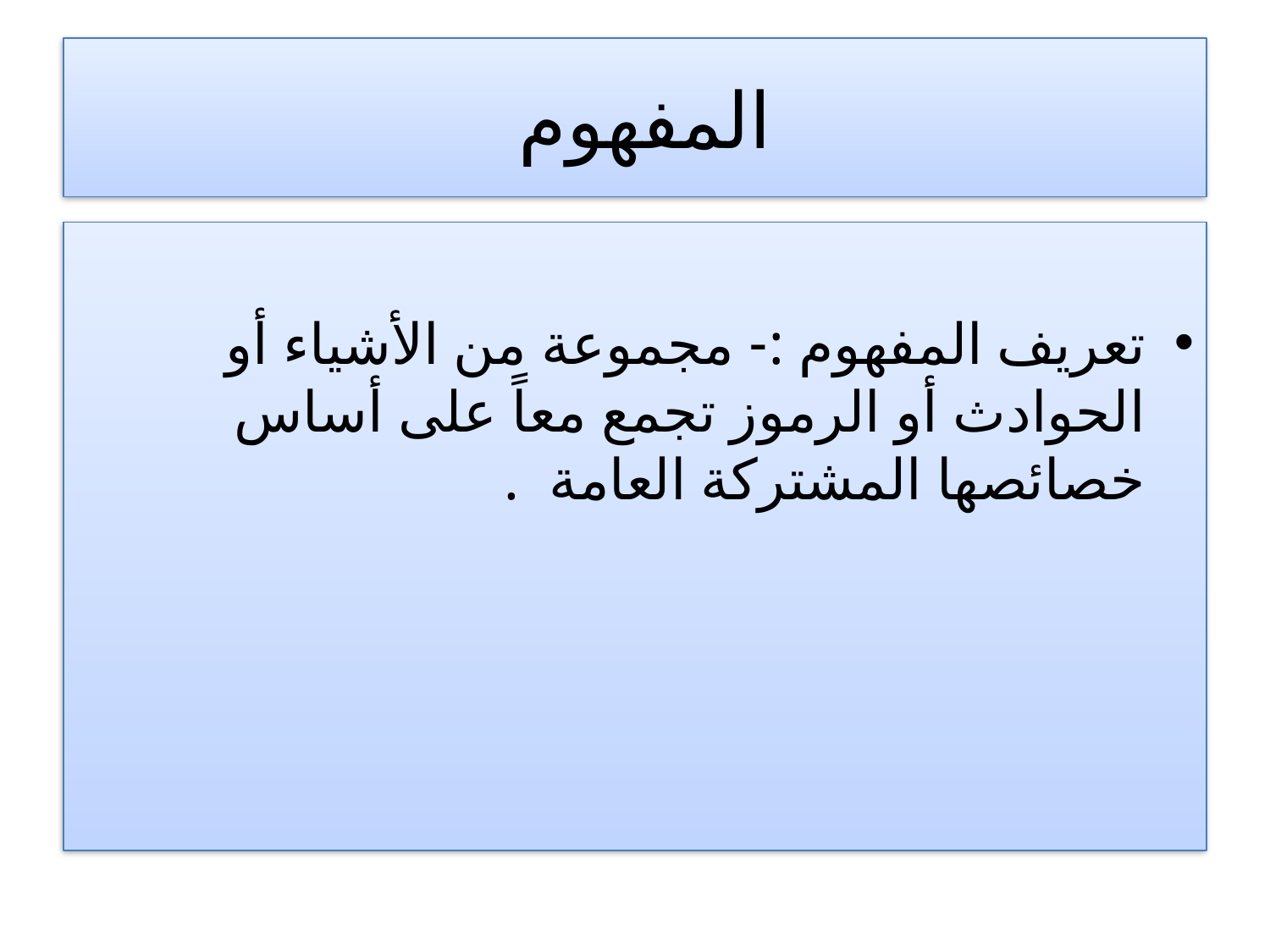

# المفهوم

تعريف المفهوم :- مجموعة من الأشياء أو الحوادث أو الرموز تجمع معاً على أساس خصائصها المشتركة العامة  .